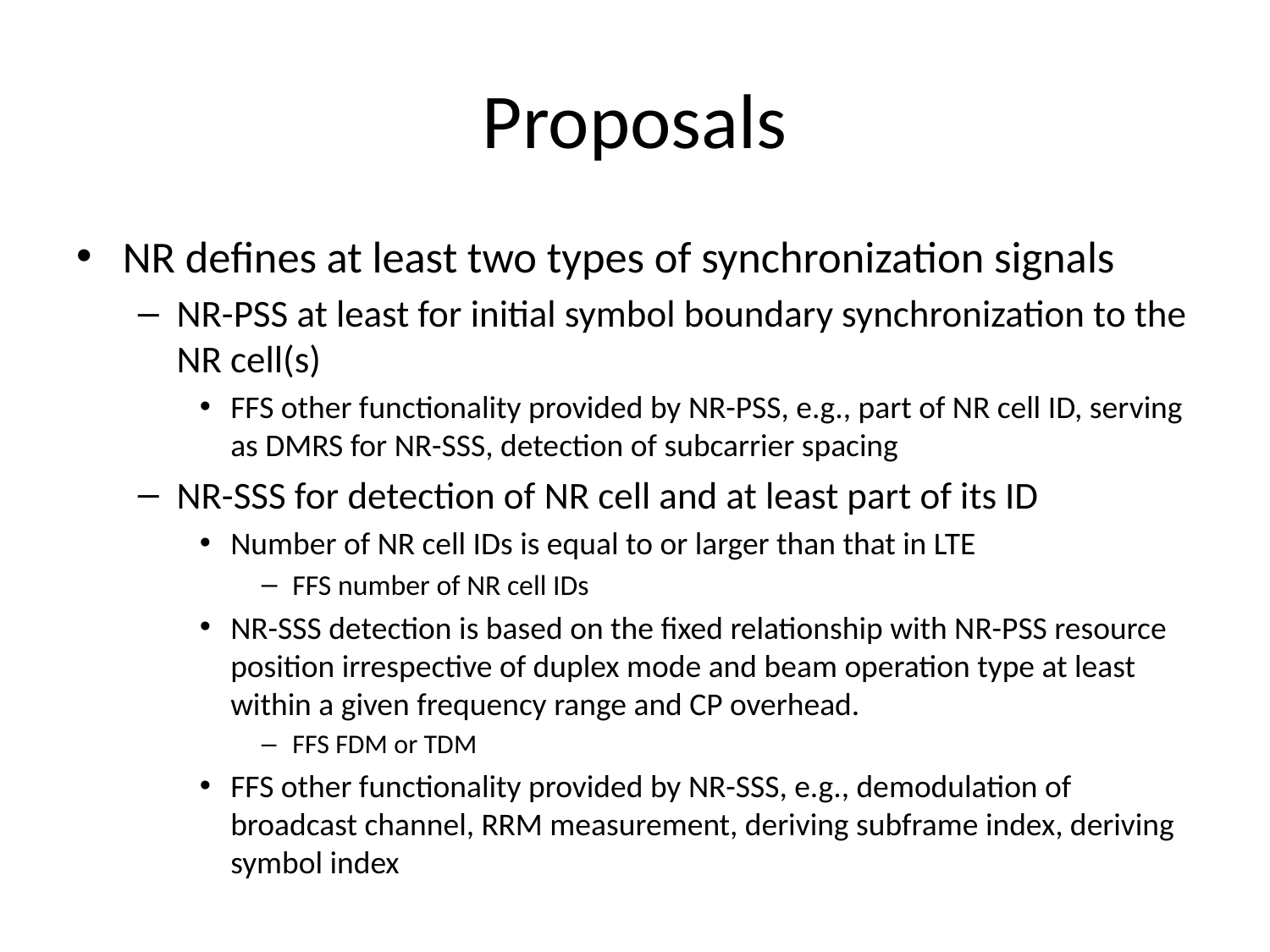

# Proposals
NR defines at least two types of synchronization signals
NR-PSS at least for initial symbol boundary synchronization to the NR cell(s)
FFS other functionality provided by NR-PSS, e.g., part of NR cell ID, serving as DMRS for NR-SSS, detection of subcarrier spacing
NR-SSS for detection of NR cell and at least part of its ID
Number of NR cell IDs is equal to or larger than that in LTE
FFS number of NR cell IDs
NR-SSS detection is based on the fixed relationship with NR-PSS resource position irrespective of duplex mode and beam operation type at least within a given frequency range and CP overhead.
FFS FDM or TDM
FFS other functionality provided by NR-SSS, e.g., demodulation of broadcast channel, RRM measurement, deriving subframe index, deriving symbol index